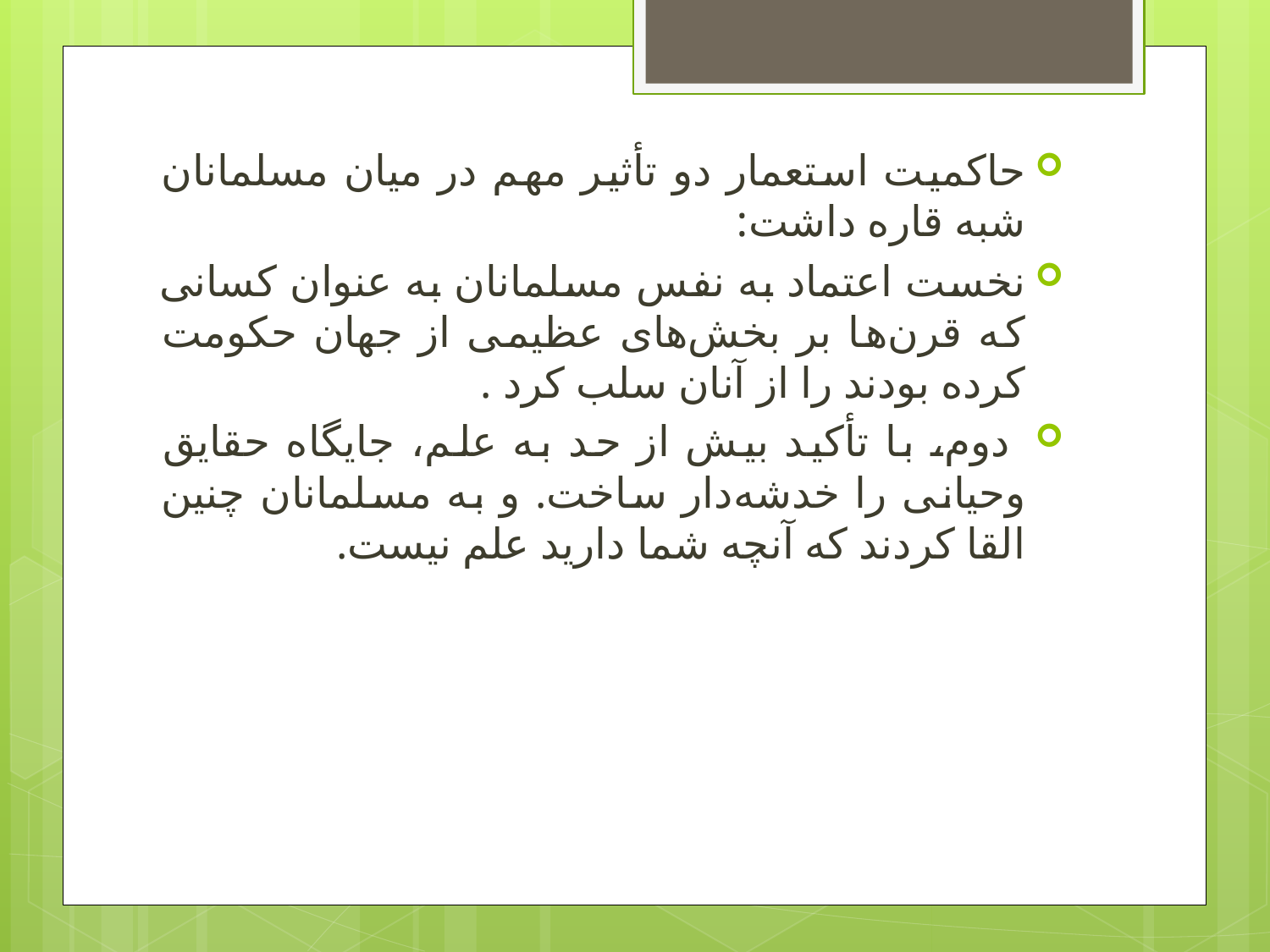

حاکمیت استعمار دو تأثیر مهم در میان مسلمانان شبه قاره داشت:
نخست اعتماد به نفس مسلمانان به عنوان کسانی که قرن‌ها بر بخش‌های عظیمی از جهان حکومت کرده بودند را از آنان سلب کرد .
 دوم، با تأکید بیش از حد به علم، جایگاه حقایق وحیانی را خدشه‌دار ساخت. و به مسلمانان چنین القا کردند که آنچه شما دارید علم نیست.
#